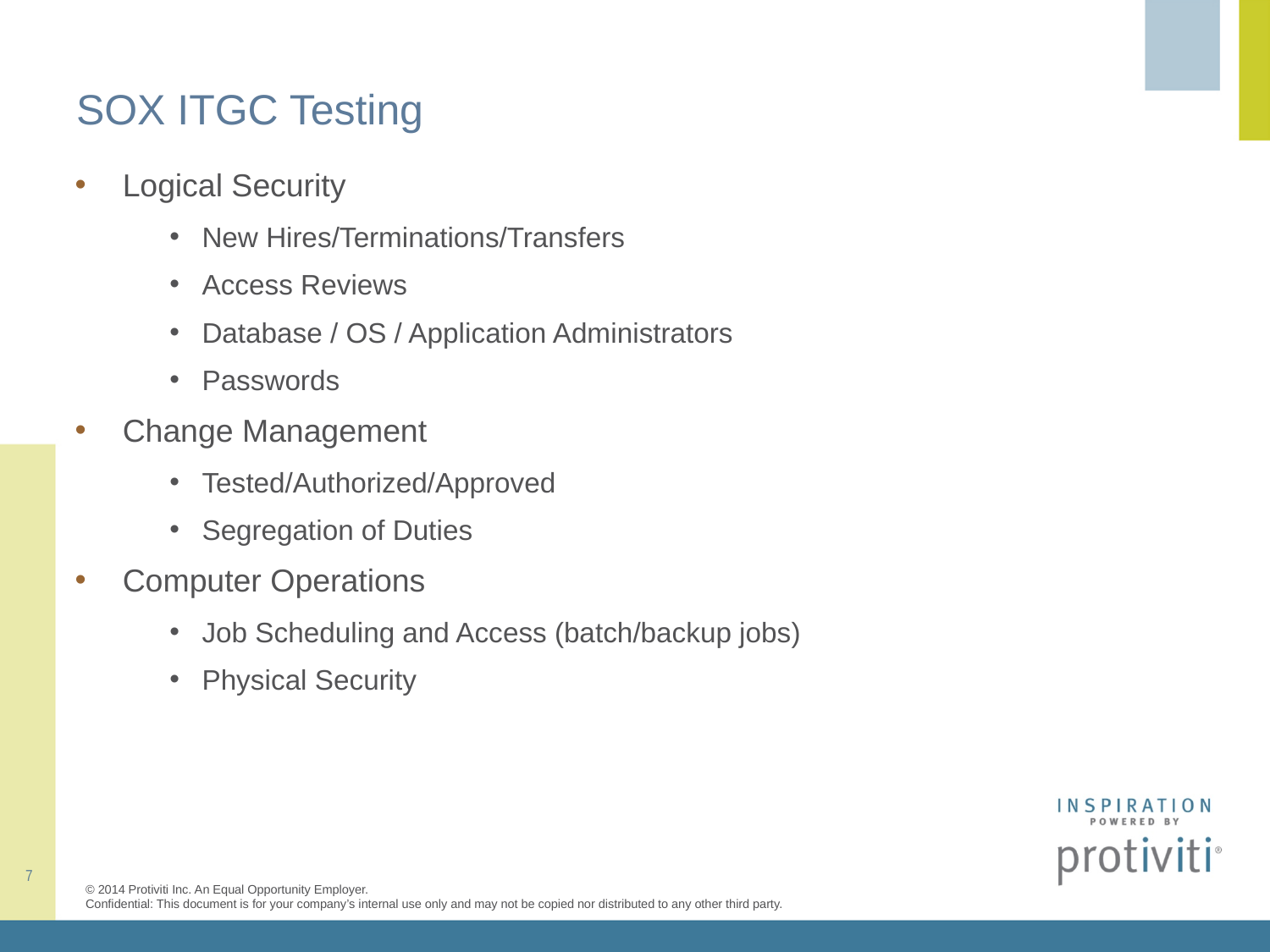

SOX ITGC Testing
Logical Security
New Hires/Terminations/Transfers
Access Reviews
Database / OS / Application Administrators
Passwords
Change Management
Tested/Authorized/Approved
Segregation of Duties
Computer Operations
Job Scheduling and Access (batch/backup jobs)
Physical Security
7